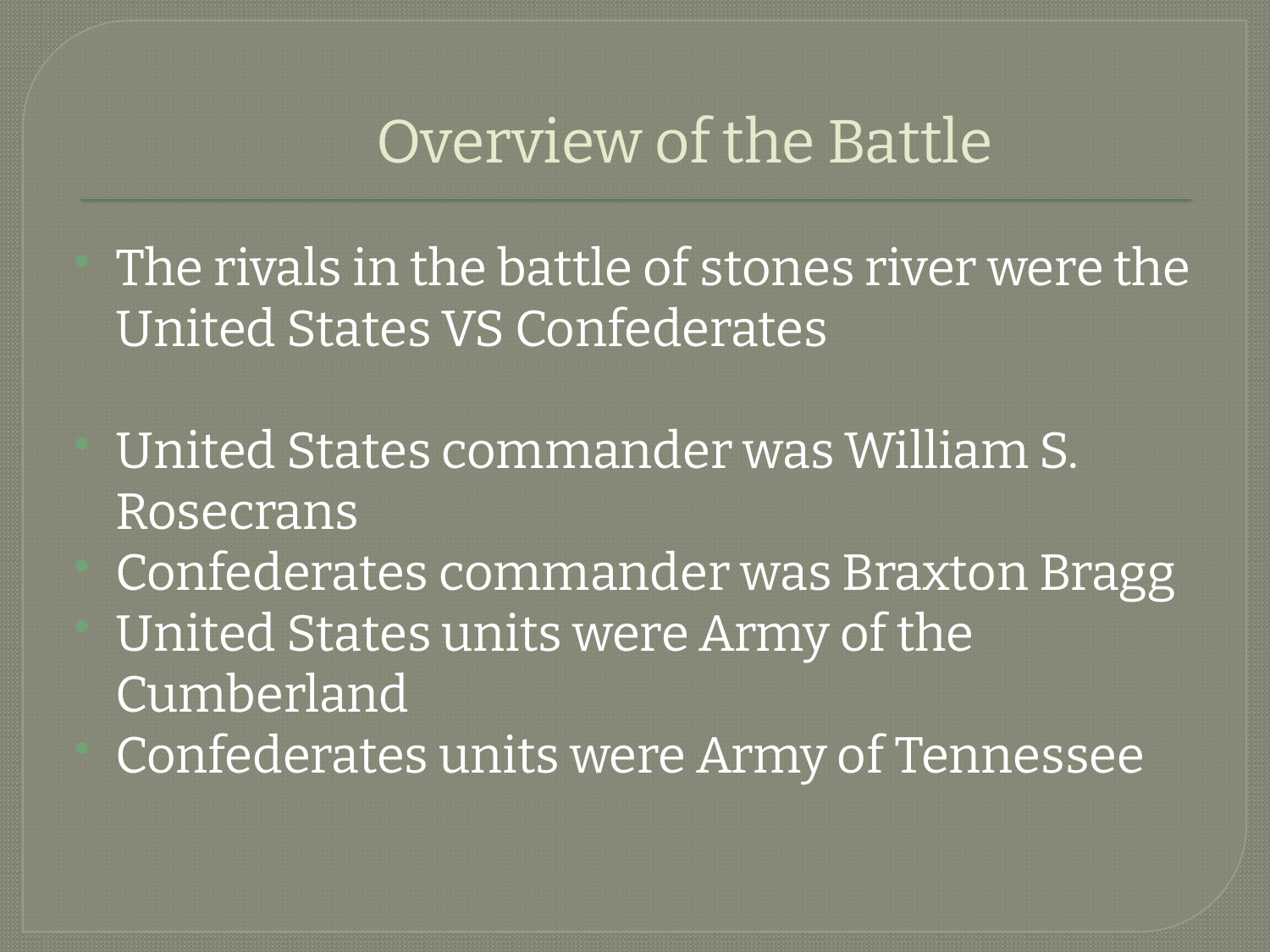

# Overview of the Battle
The rivals in the battle of stones river were the United States VS Confederates

United States commander was William S. Rosecrans
Confederates commander was Braxton Bragg
United States units were Army of the Cumberland
Confederates units were Army of Tennessee